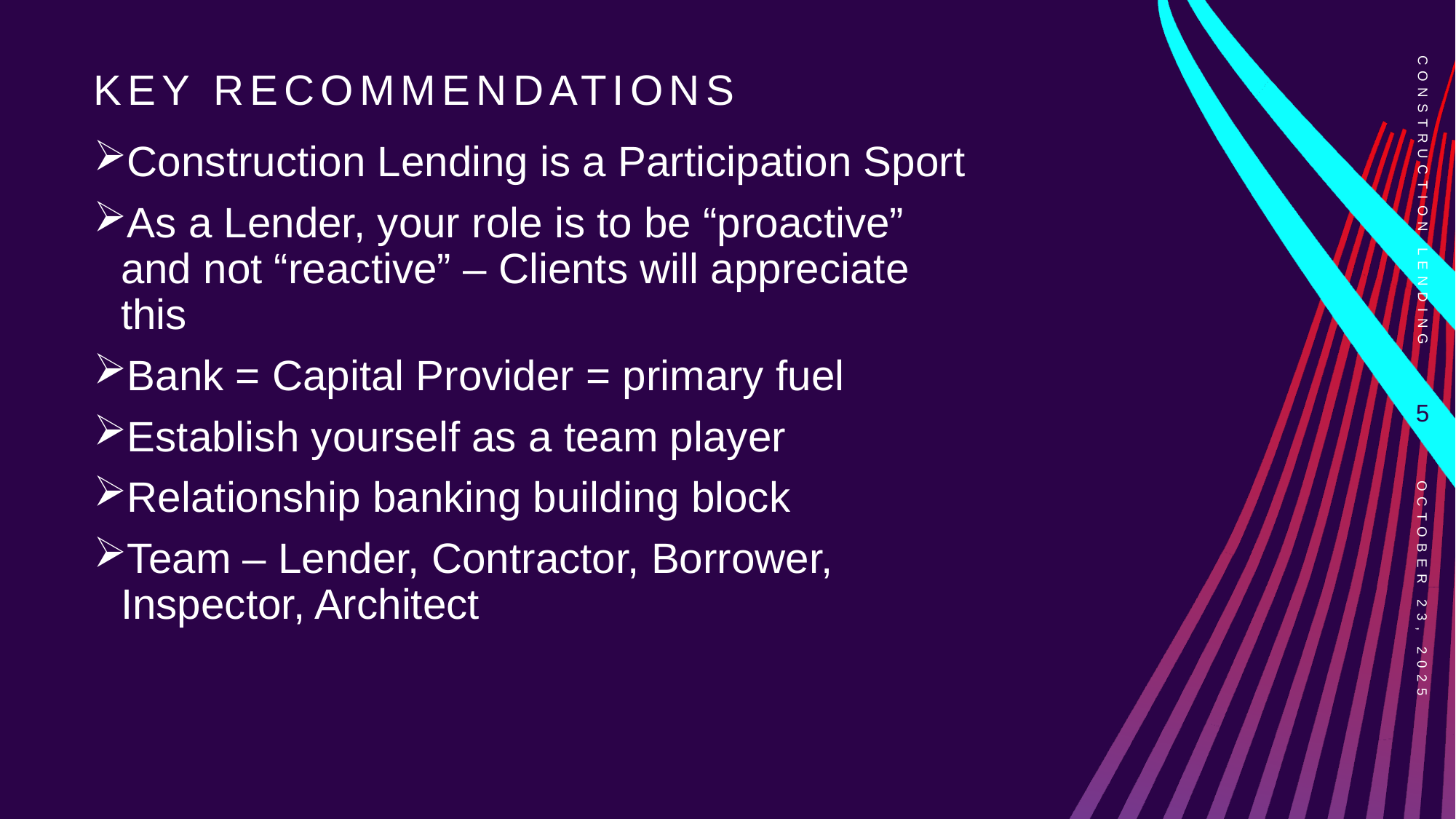

# Key Recommendations
Construction Lending is a Participation Sport
As a Lender, your role is to be “proactive” and not “reactive” – Clients will appreciate this
Bank = Capital Provider = primary fuel
Establish yourself as a team player
Relationship banking building block
Team – Lender, Contractor, Borrower, Inspector, Architect
Construction lending
5
October 23, 2025